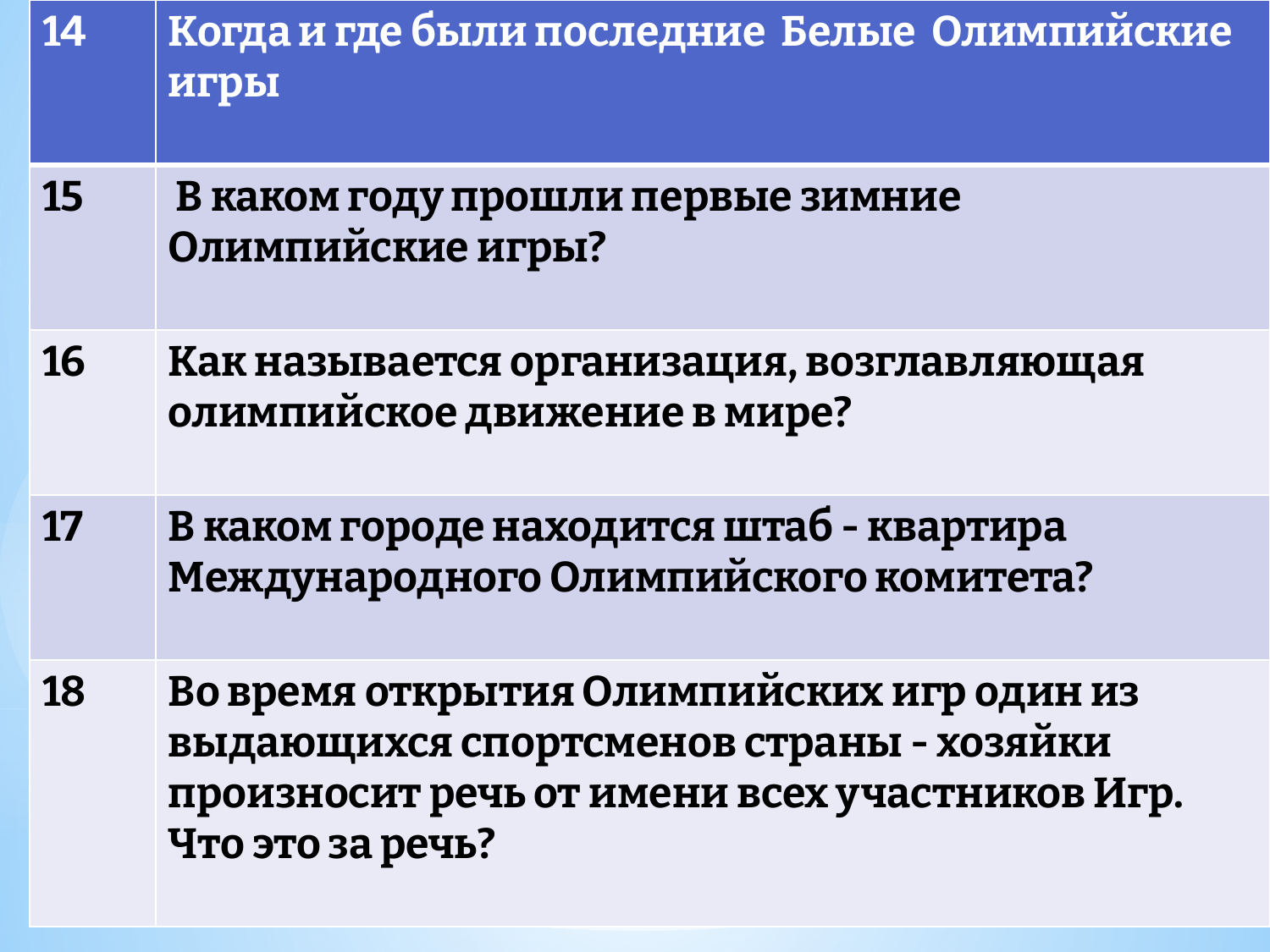

| 14 | Когда и где были последние Белые Олимпийские игры |
| --- | --- |
| 15 | В каком году прошли первые зимние Олимпийские игры? |
| 16 | Как называется организация, возглавляющая олимпийское движение в мире? |
| 17 | В каком городе находится штаб - квартира Международного Олимпийского комитета? |
| 18 | Во время открытия Олимпийских игр один из выдающихся спортсменов страны - хозяйки произносит речь от имени всех участников Игр. Что это за речь? |